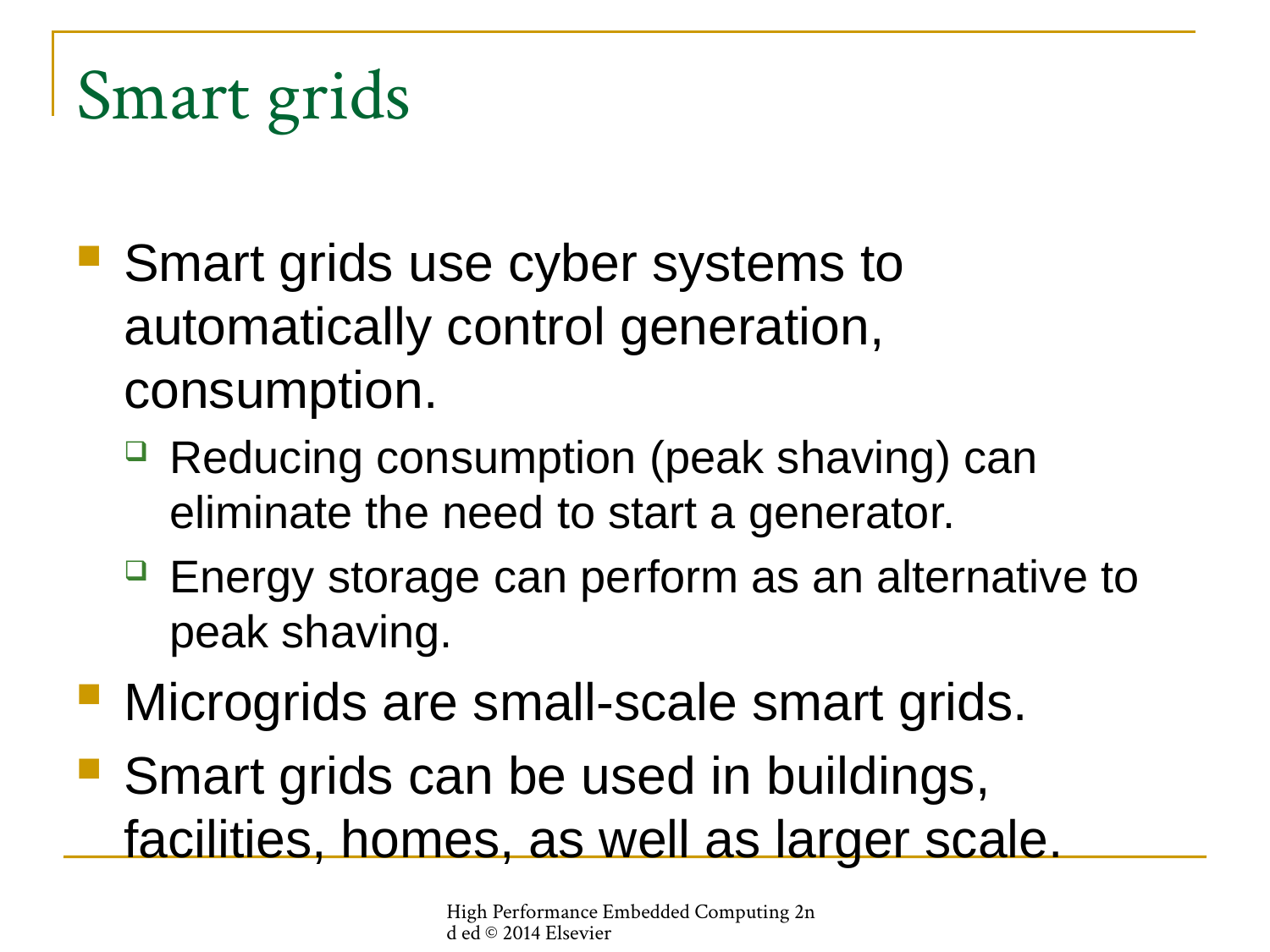

# Smart grids
Smart grids use cyber systems to automatically control generation, consumption.
Reducing consumption (peak shaving) can eliminate the need to start a generator.
Energy storage can perform as an alternative to peak shaving.
Microgrids are small-scale smart grids.
Smart grids can be used in buildings, facilities, homes, as well as larger scale.
High Performance Embedded Computing 2nd ed © 2014 Elsevier